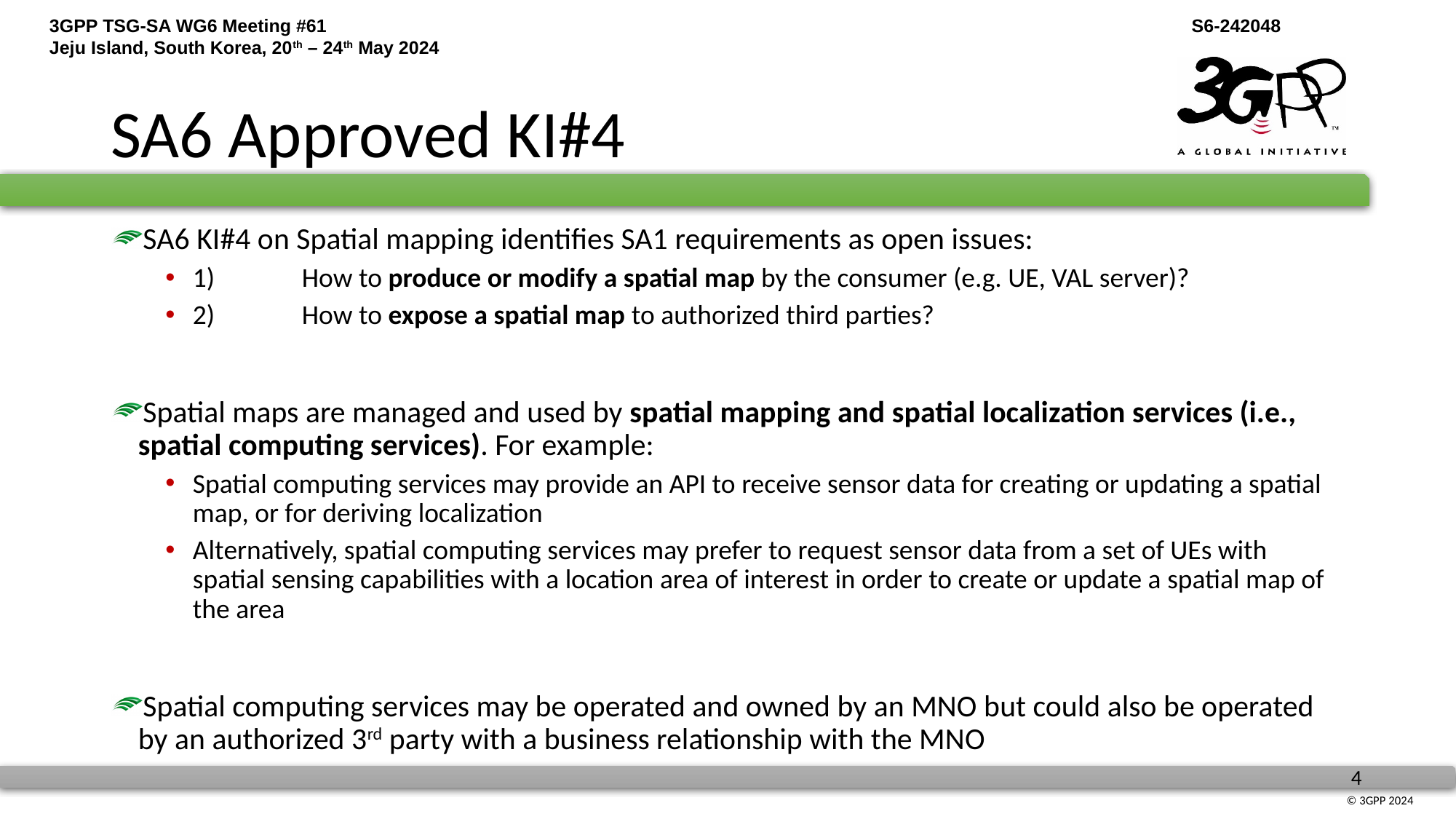

# SA6 Approved KI#4
SA6 KI#4 on Spatial mapping identifies SA1 requirements as open issues:
1)	How to produce or modify a spatial map by the consumer (e.g. UE, VAL server)?
2)	How to expose a spatial map to authorized third parties?

Spatial maps are managed and used by spatial mapping and spatial localization services (i.e., spatial computing services). For example:
Spatial computing services may provide an API to receive sensor data for creating or updating a spatial map, or for deriving localization
Alternatively, spatial computing services may prefer to request sensor data from a set of UEs with spatial sensing capabilities with a location area of interest in order to create or update a spatial map of the area

Spatial computing services may be operated and owned by an MNO but could also be operated by an authorized 3rd party with a business relationship with the MNO